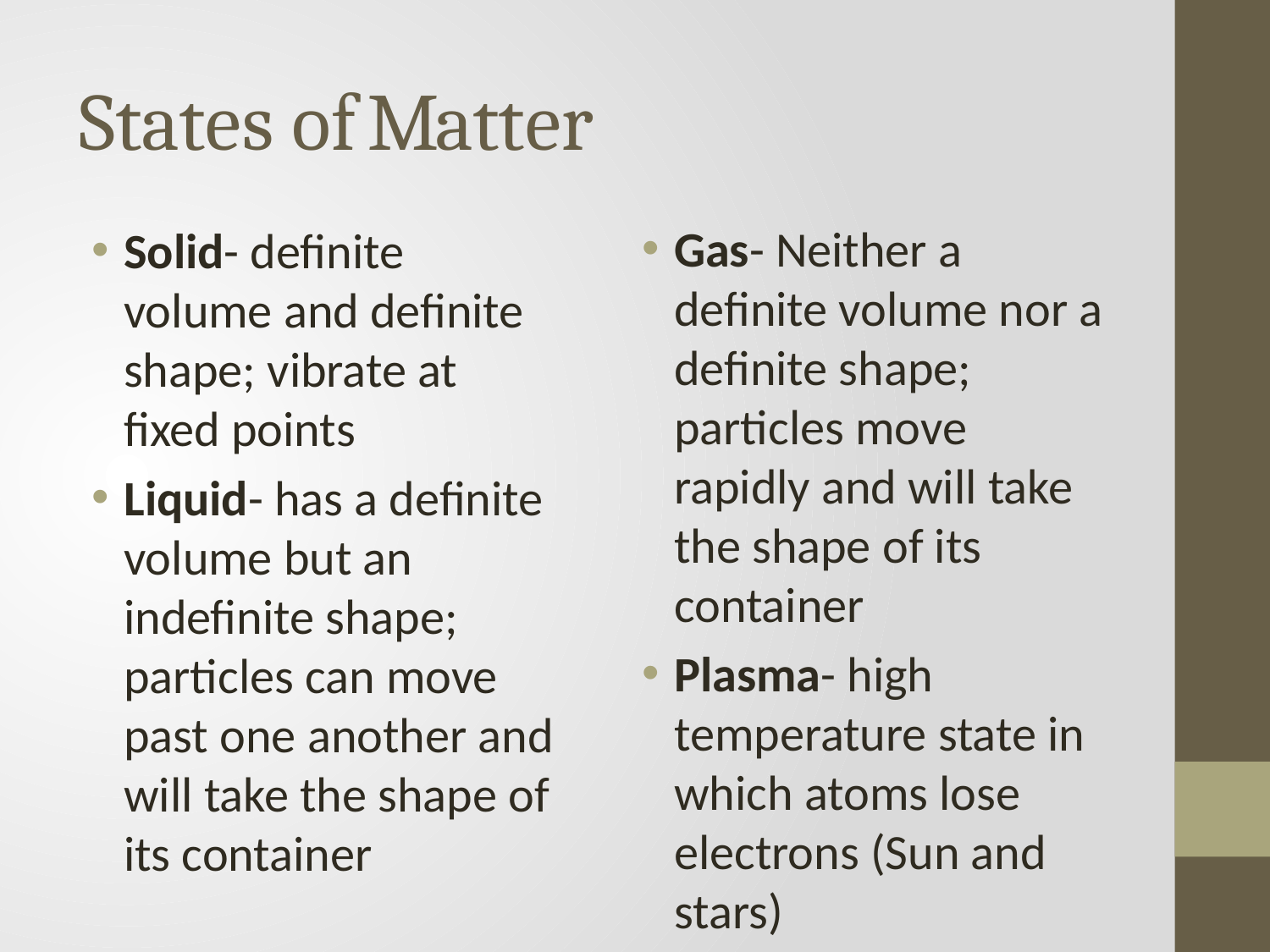

# States of Matter
Gas- Neither a definite volume nor a definite shape; particles move rapidly and will take the shape of its container
Plasma- high temperature state in which atoms lose electrons (Sun and stars)
Solid- definite volume and definite shape; vibrate at fixed points
Liquid- has a definite volume but an indefinite shape; particles can move past one another and will take the shape of its container